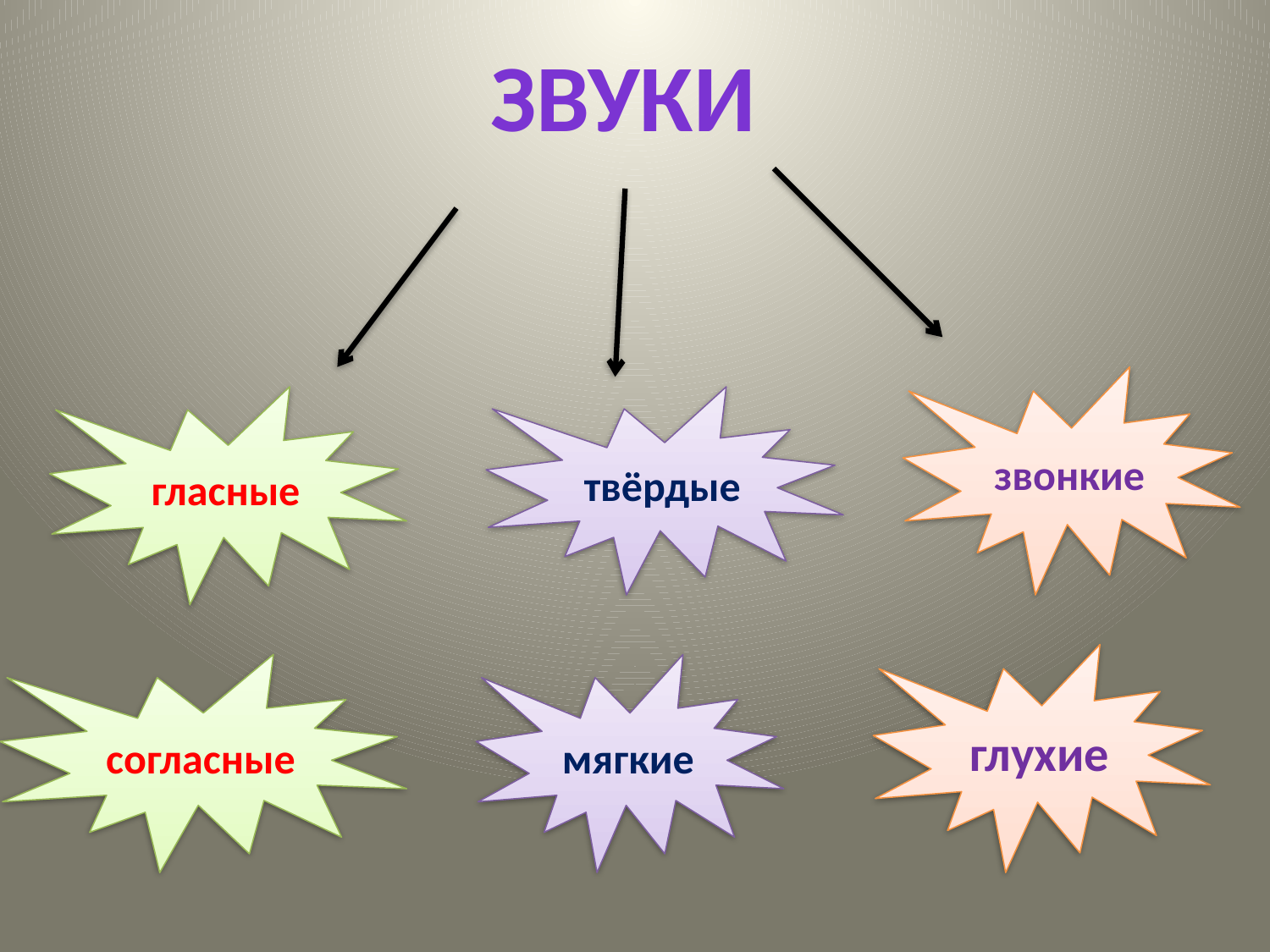

звуки
звонкие
гласные
твёрдые
глухие
согласные
мягкие